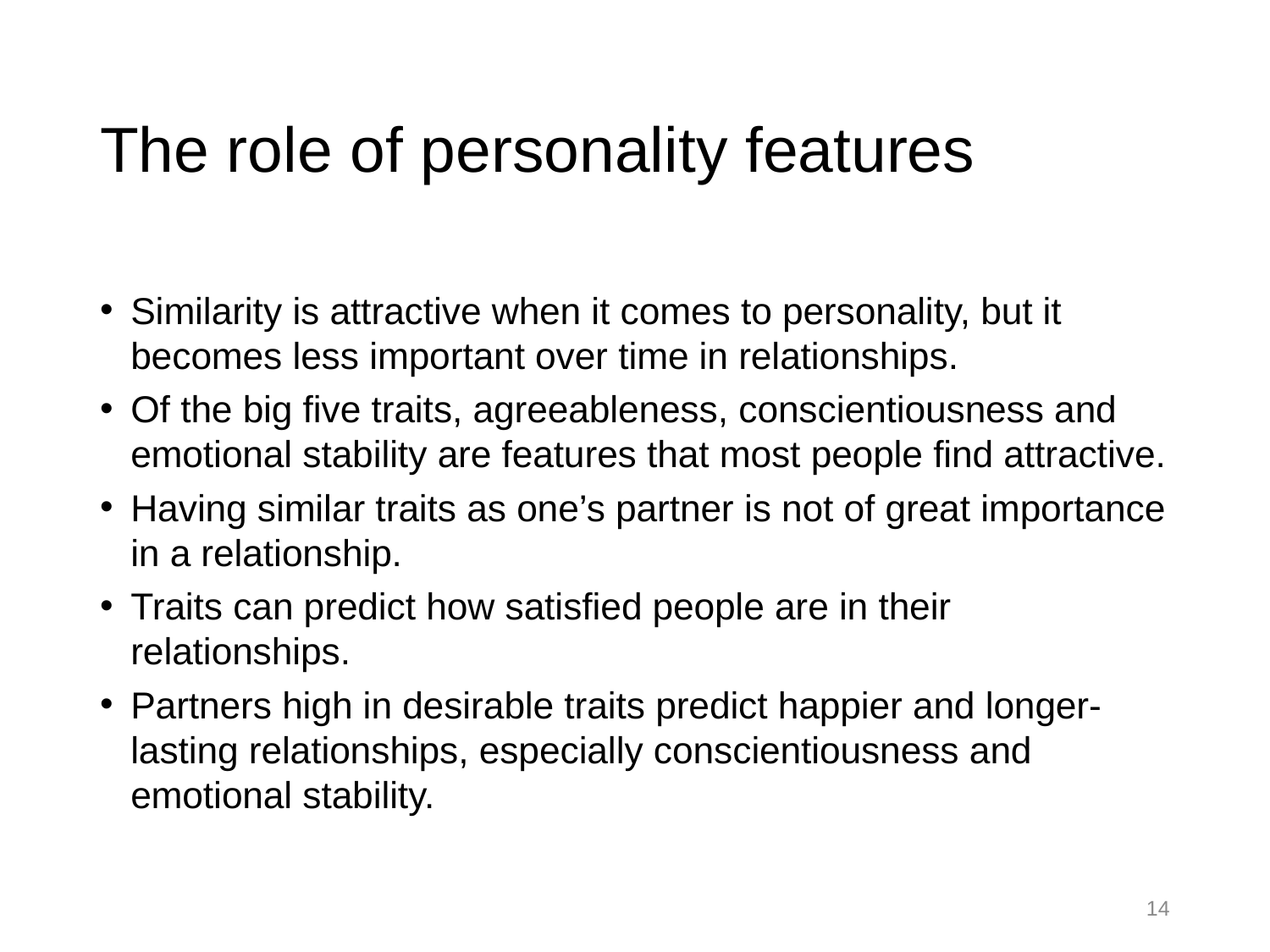

# The role of personality features
Similarity is attractive when it comes to personality, but it becomes less important over time in relationships.
Of the big five traits, agreeableness, conscientiousness and emotional stability are features that most people find attractive.
Having similar traits as one’s partner is not of great importance in a relationship.
Traits can predict how satisfied people are in their relationships.
Partners high in desirable traits predict happier and longer-lasting relationships, especially conscientiousness and emotional stability.
14